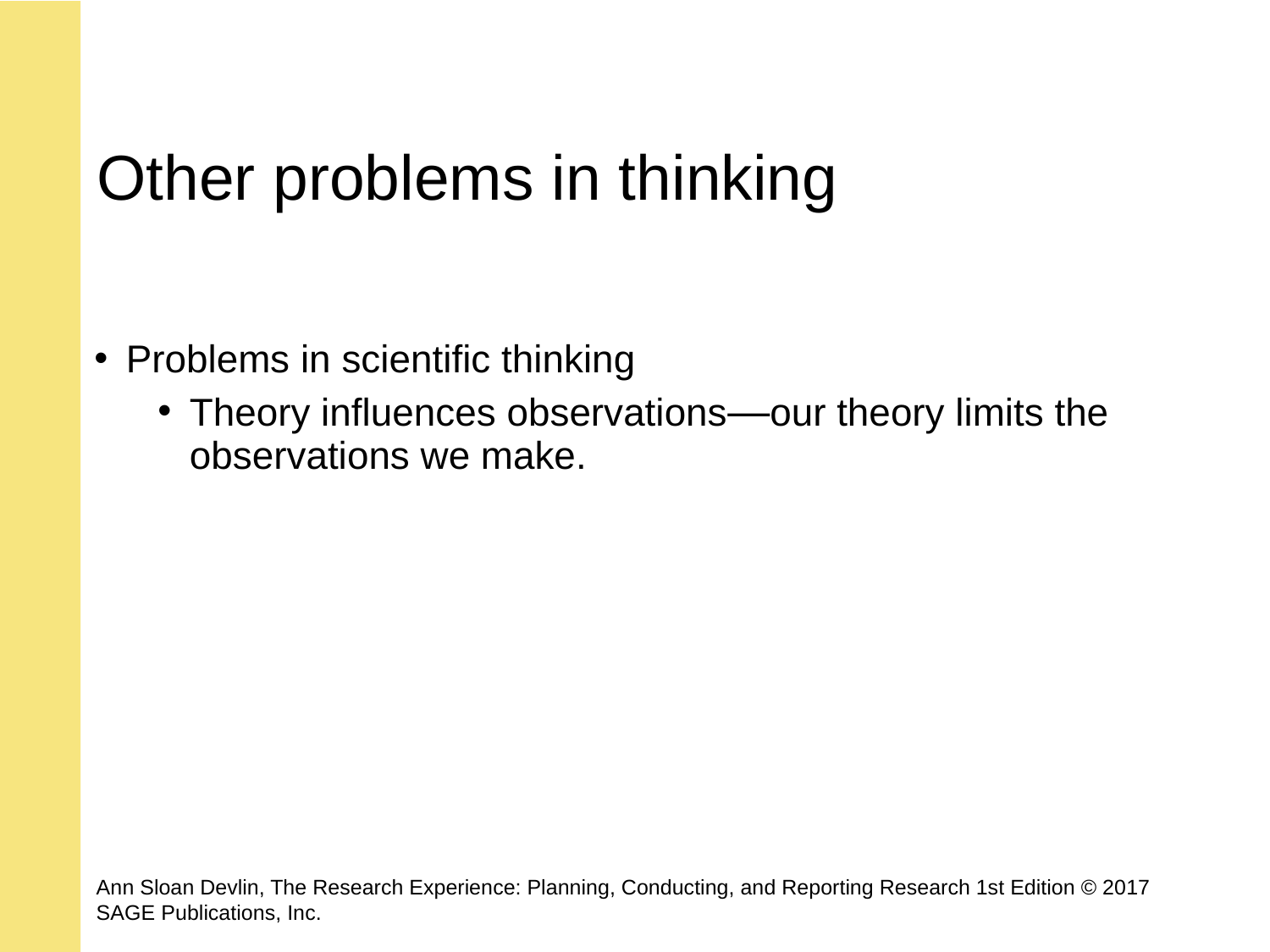

# Other problems in thinking
Problems in scientific thinking
Theory influences observations—our theory limits the observations we make.